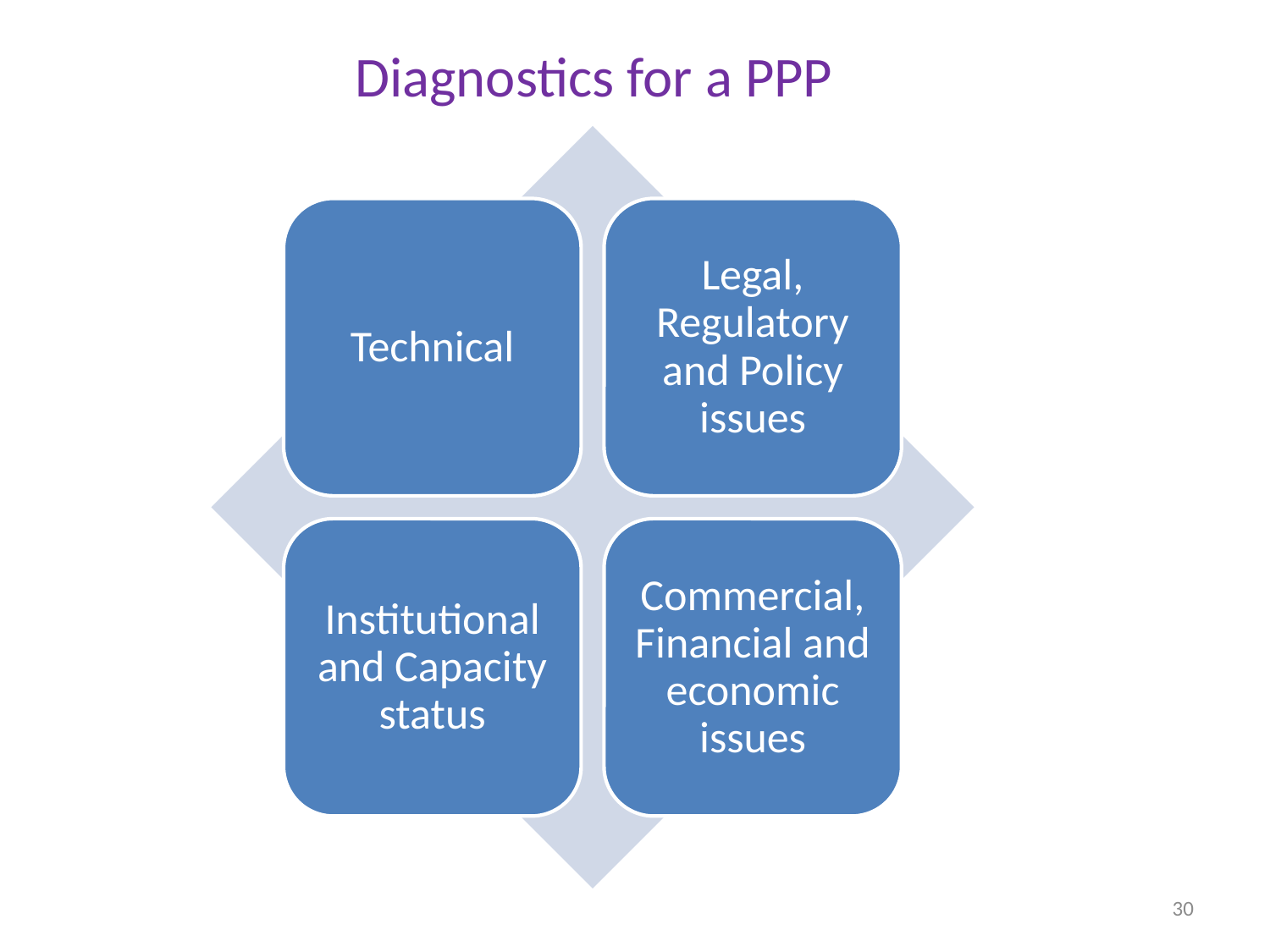

# Diagnostics for a PPP
Technical
Legal, Regulatory and Policy issues
Institutional and Capacity status
Commercial, Financial and economic issues
30